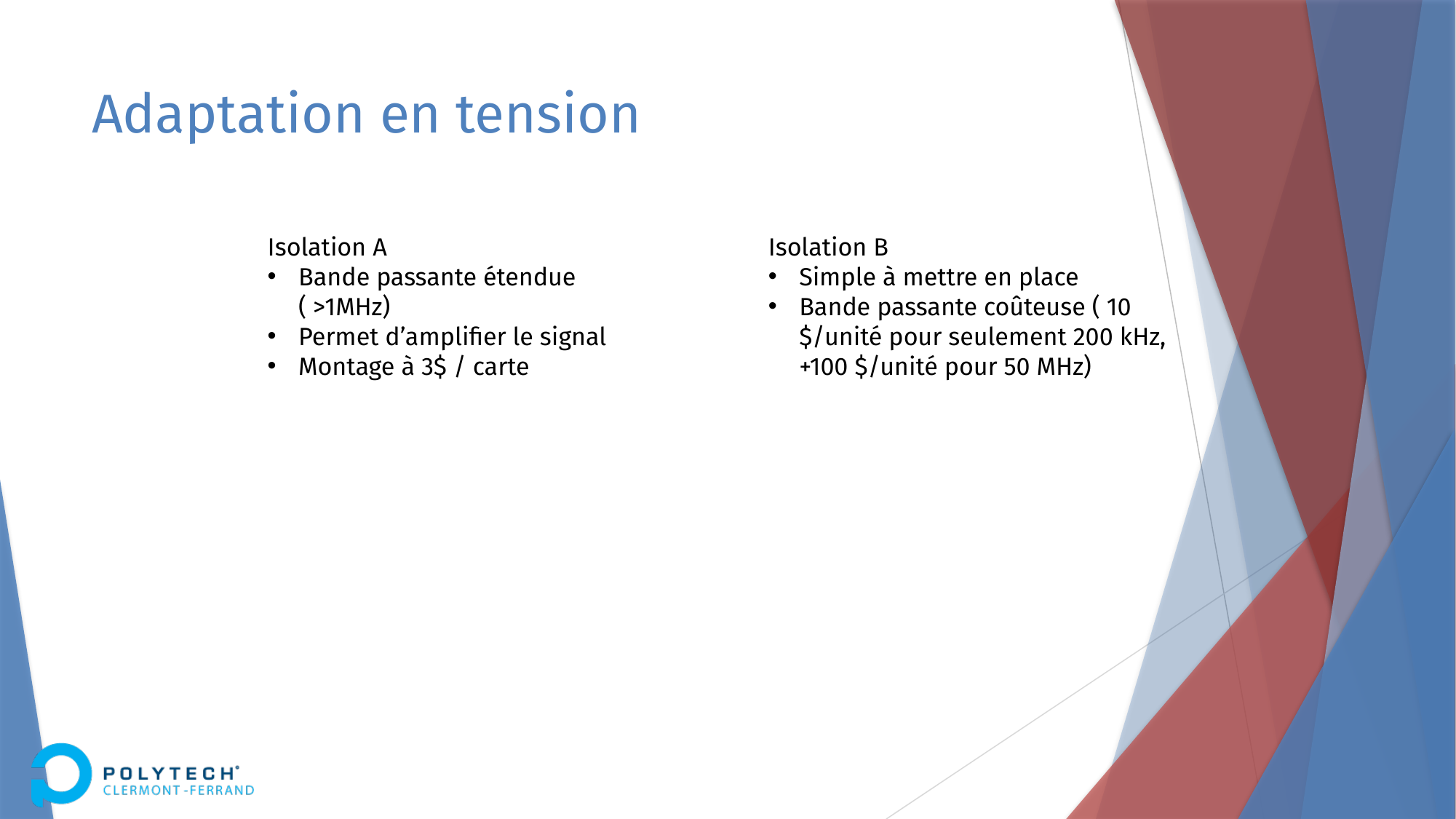

# Adaptation en tension
Isolation A
Bande passante étendue ( >1MHz)
Permet d’amplifier le signal
Montage à 3$ / carte
Isolation B
Simple à mettre en place
Bande passante coûteuse ( 10 $/unité pour seulement 200 kHz, +100 $/unité pour 50 MHz)